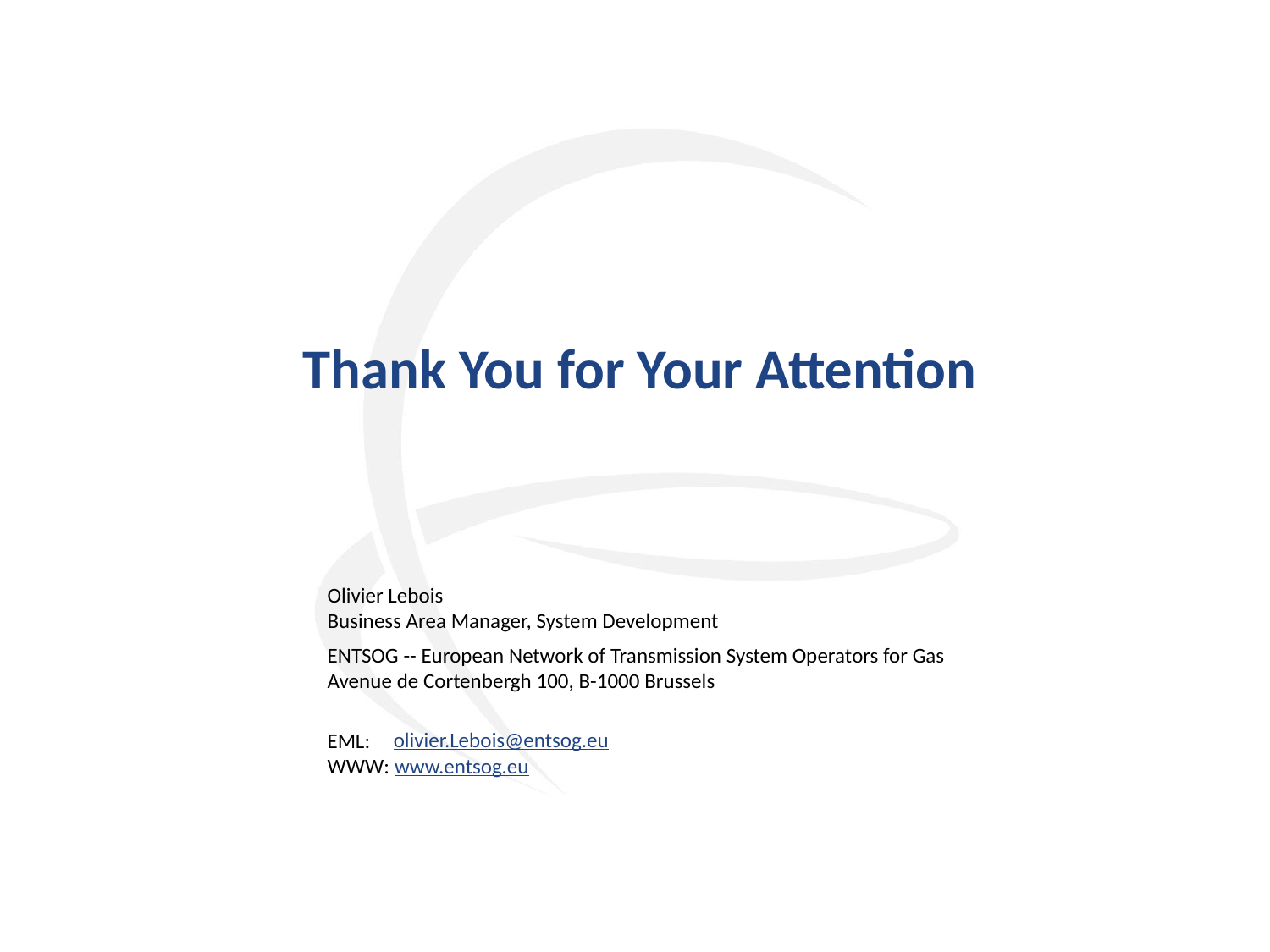

# Olivier Lebois Business Area Manager, System Development
olivier.Lebois@entsog.eu